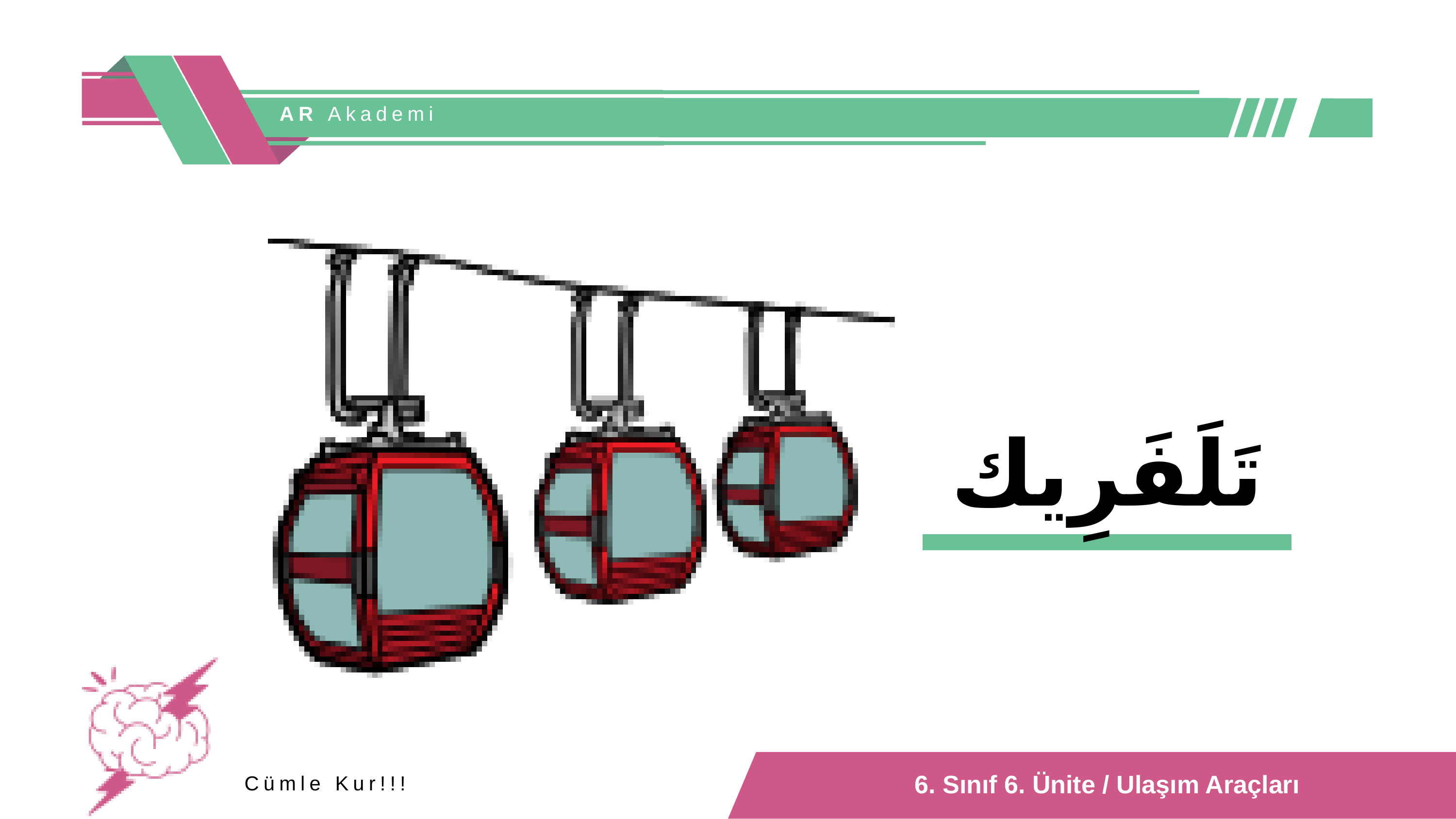

AR Akademi

تَلَفَرِيك

6. Sınıf 6. Ünite / Ulaşım Araçları
Cümle Kur!!!